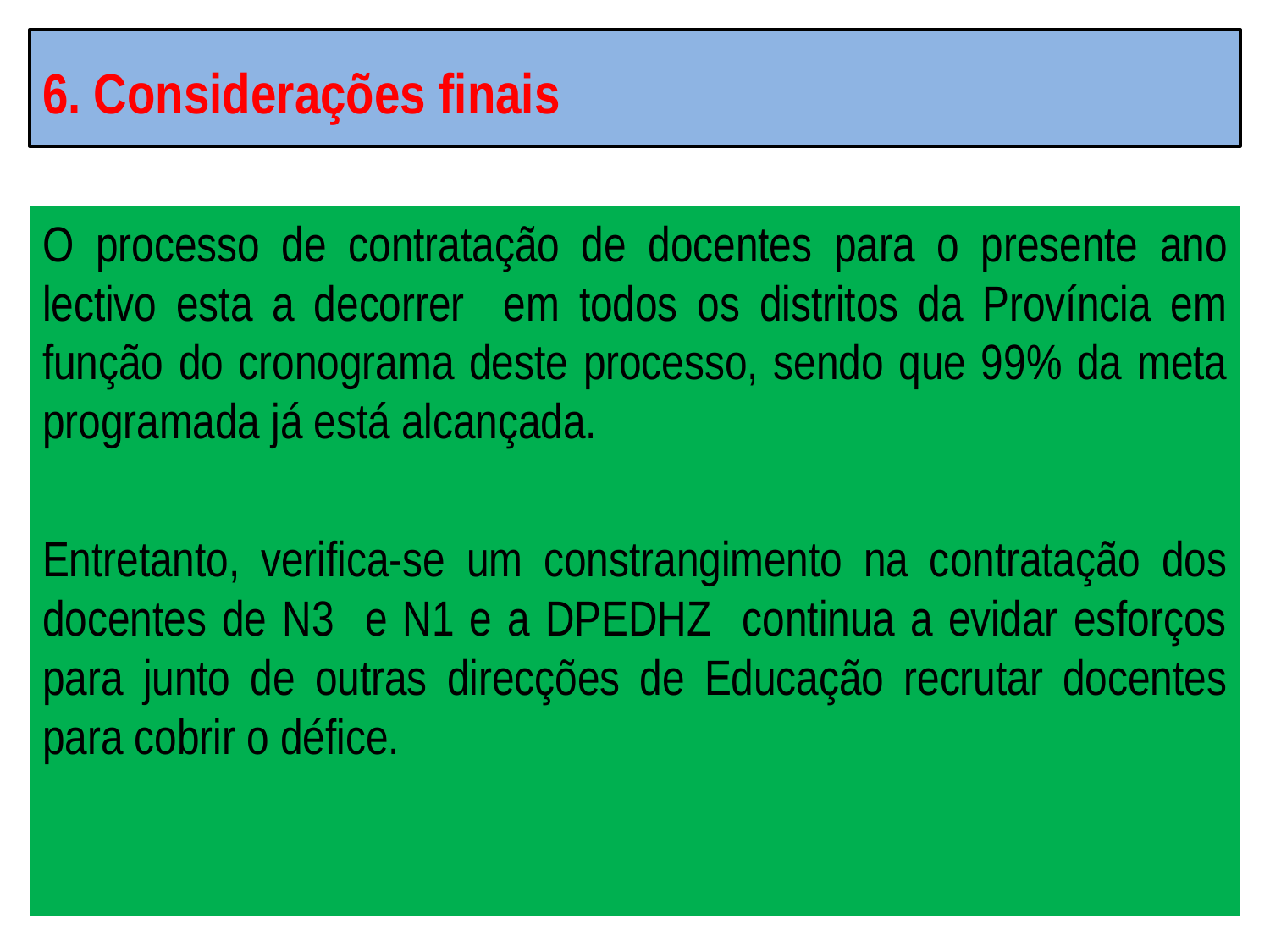

6. Considerações finais
O processo de contratação de docentes para o presente ano lectivo esta a decorrer  em todos os distritos da Província em função do cronograma deste processo, sendo que 99% da meta programada já está alcançada.

Entretanto, verifica-se um constrangimento na contratação dos docentes de N3  e N1 e a DPEDHZ  continua a evidar esforços para junto de outras direcções de Educação recrutar docentes para cobrir o défice.